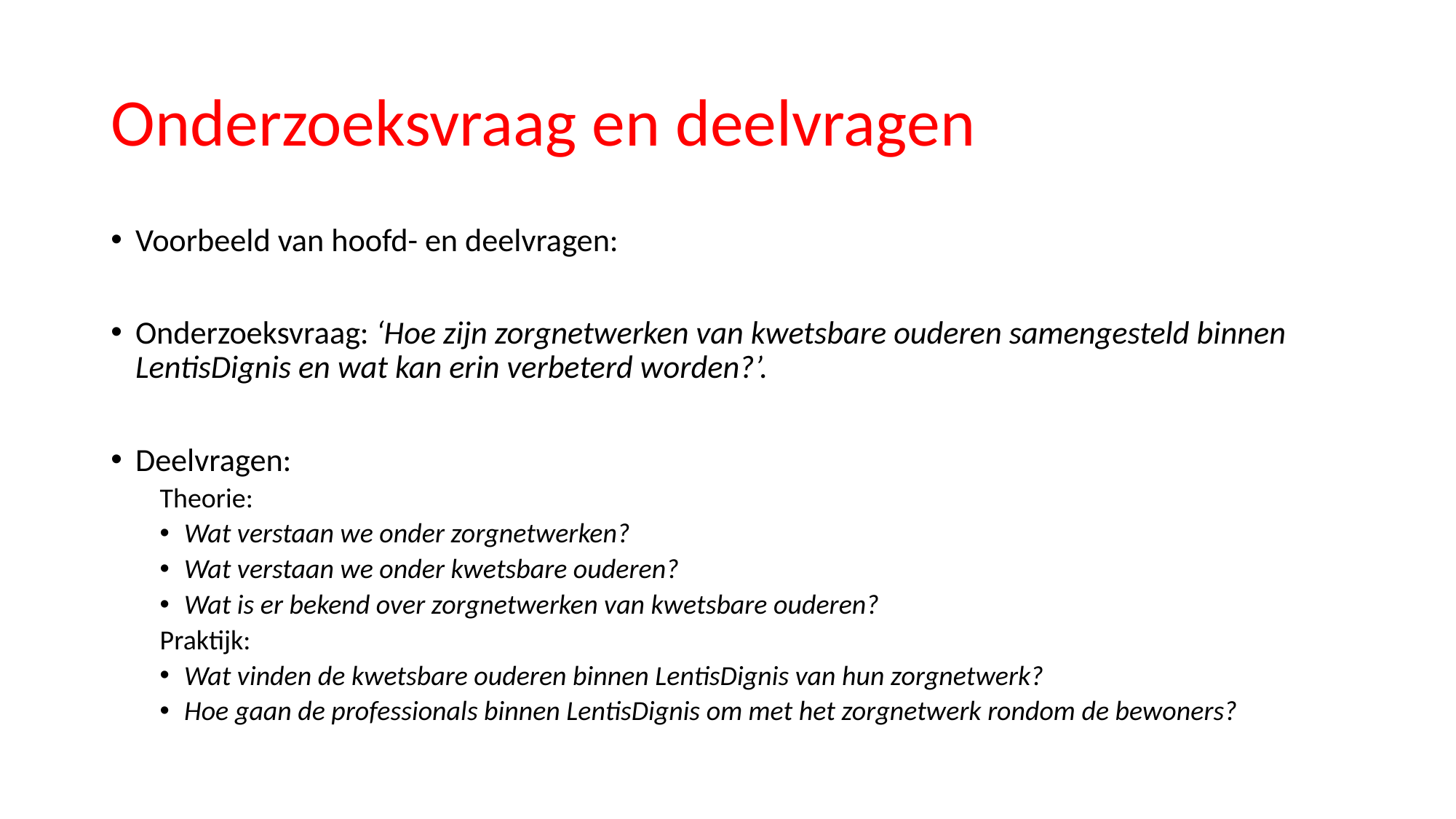

# Onderzoeksvraag en deelvragen
Voorbeeld van hoofd- en deelvragen:

Onderzoeksvraag: ‘Hoe zijn zorgnetwerken van kwetsbare ouderen samengesteld binnen LentisDignis en wat kan erin verbeterd worden?’.

Deelvragen:
Theorie:
Wat verstaan we onder zorgnetwerken?
Wat verstaan we onder kwetsbare ouderen?
Wat is er bekend over zorgnetwerken van kwetsbare ouderen?
Praktijk:
Wat vinden de kwetsbare ouderen binnen LentisDignis van hun zorgnetwerk?
Hoe gaan de professionals binnen LentisDignis om met het zorgnetwerk rondom de bewoners?